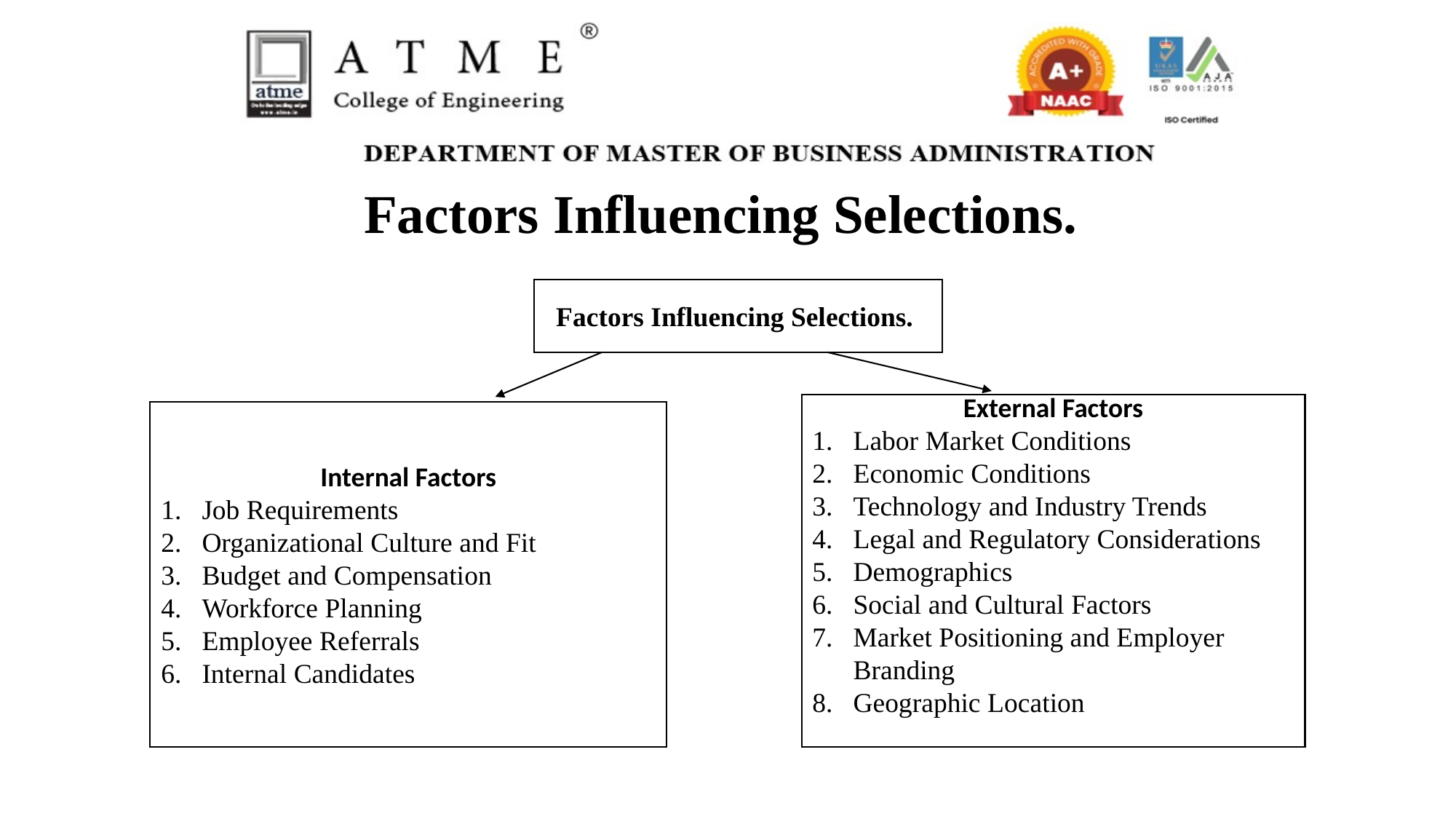

# Factors Influencing Selections.
Factors Influencing Selections.
External Factors
Labor Market Conditions
Economic Conditions
Technology and Industry Trends
Legal and Regulatory Considerations
Demographics
Social and Cultural Factors
Market Positioning and Employer Branding
Geographic Location

Internal Factors
Job Requirements
Organizational Culture and Fit
Budget and Compensation
Workforce Planning
Employee Referrals
Internal Candidates